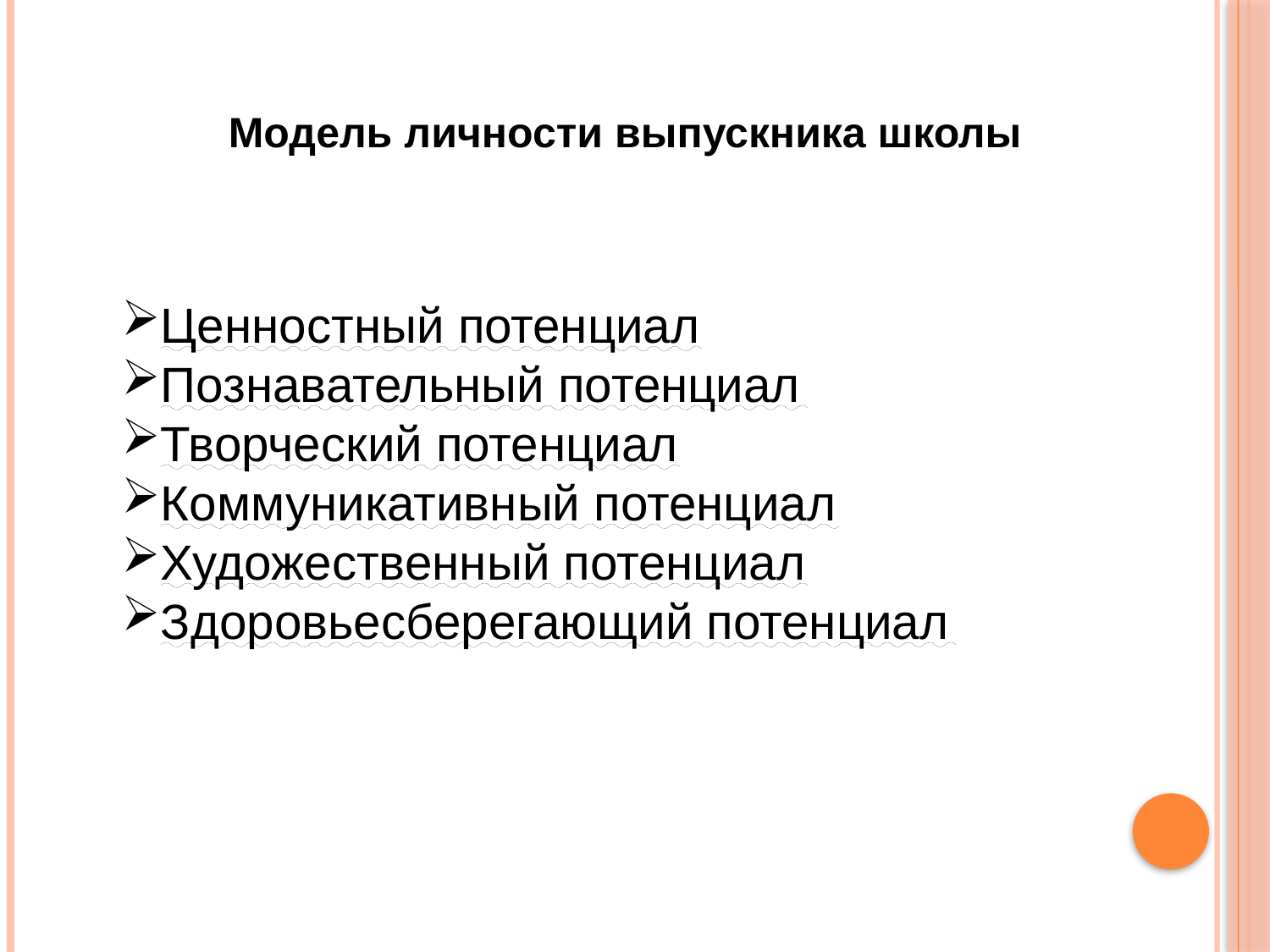

Модель личности выпускника школы
Ценностный потенциал
Познавательный потенциал
Творческий потенциал
Коммуникативный потенциал
Художественный потенциал
Здоровьесберегающий потенциал